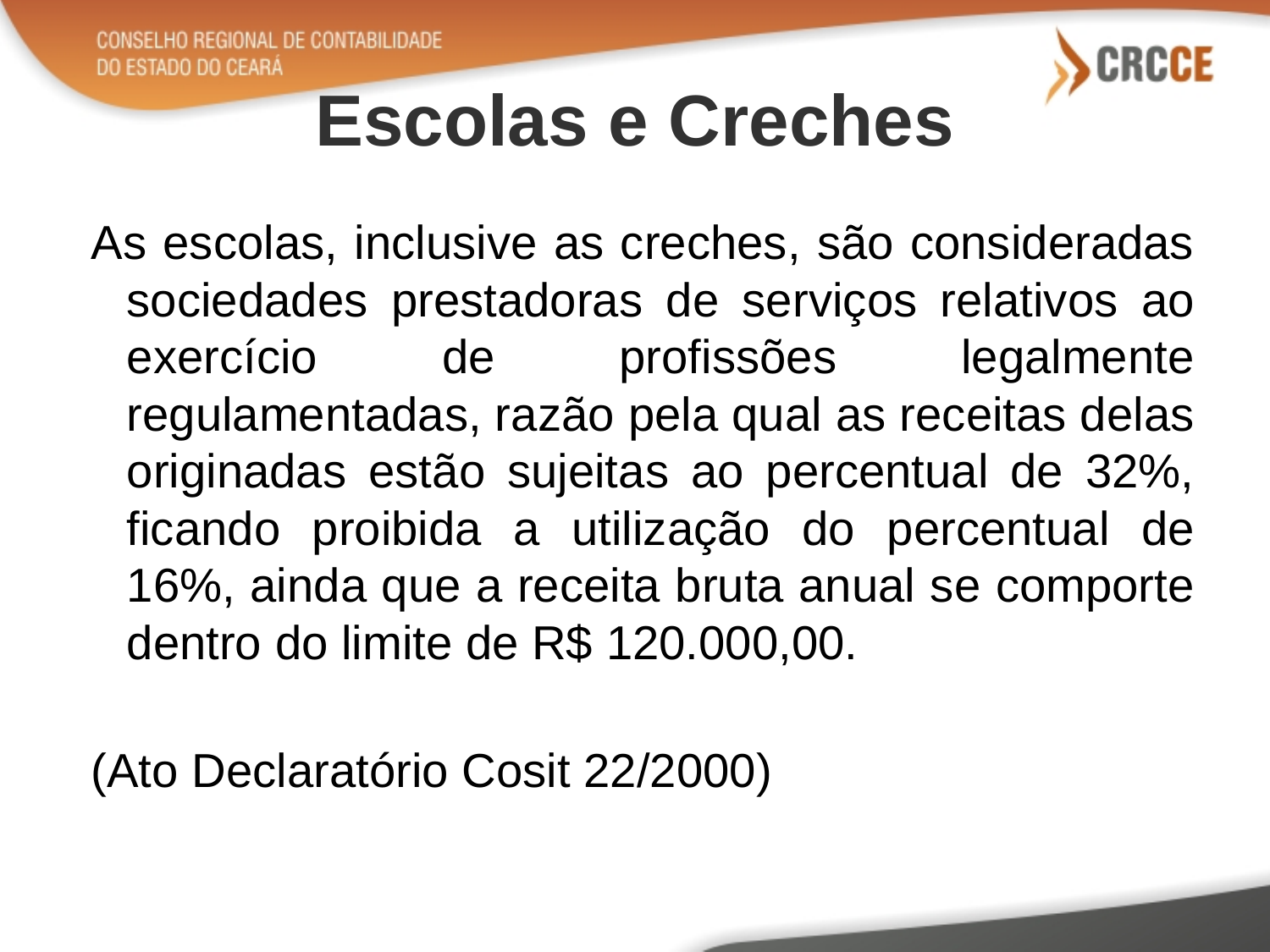

# Escolas e Creches
As escolas, inclusive as creches, são consideradas sociedades prestadoras de serviços relativos ao exercício de profissões legalmente regulamentadas, razão pela qual as receitas delas originadas estão sujeitas ao percentual de 32%, ficando proibida a utilização do percentual de 16%, ainda que a receita bruta anual se comporte dentro do limite de R$ 120.000,00.

(Ato Declaratório Cosit 22/2000)